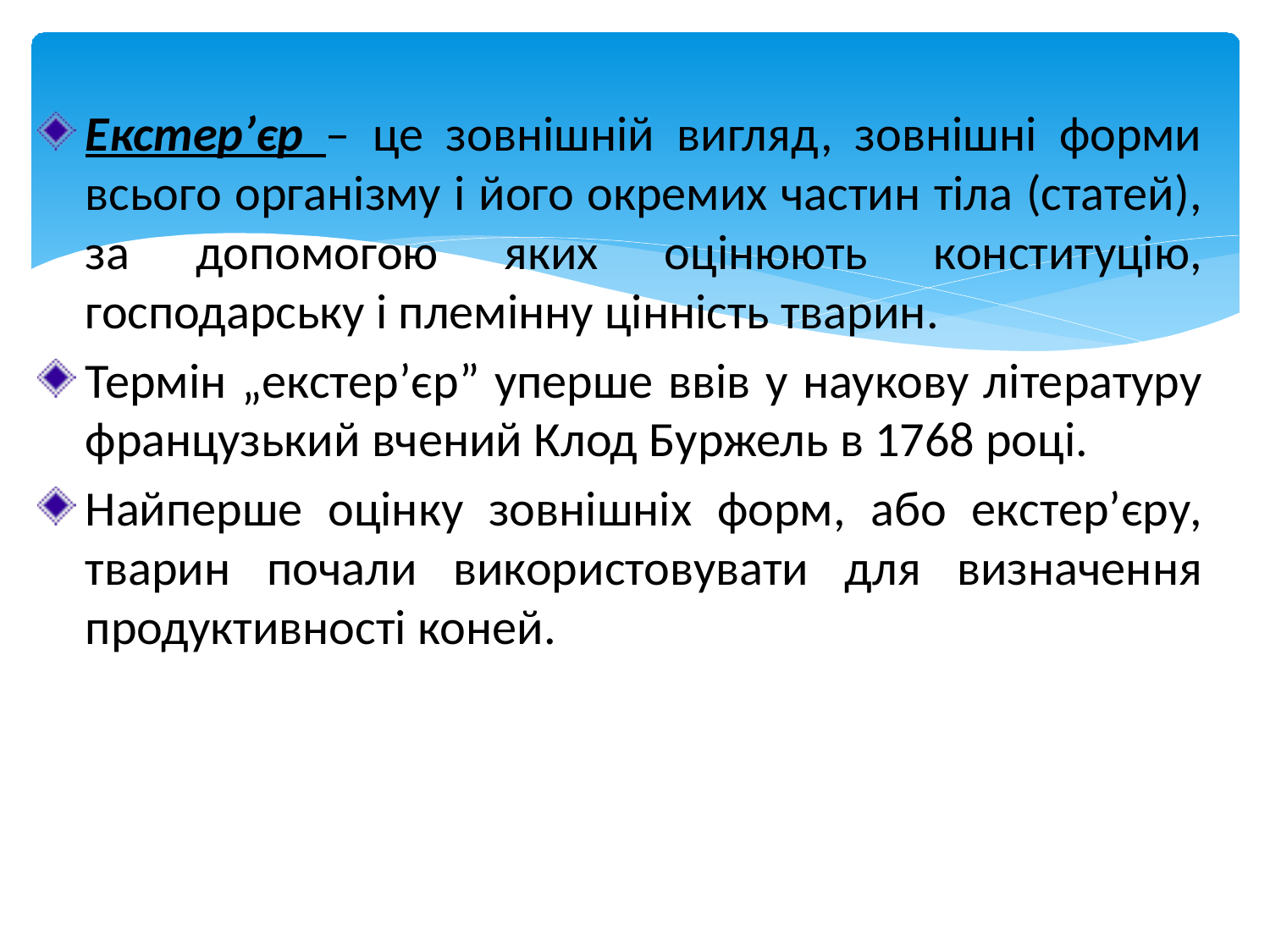

Екстер’єр – це зовнішній вигляд, зовнішні форми всього організму і його окремих частин тіла (статей), за допомогою яких оцінюють конституцію, господарську і племінну цінність тварин.
Термін „екстер’єр” уперше ввів у наукову літературу французький вчений Клод Буржель в 1768 році.
Найперше оцінку зовнішніх форм, або екстер’єру, тварин почали використовувати для визначення продуктивності коней.